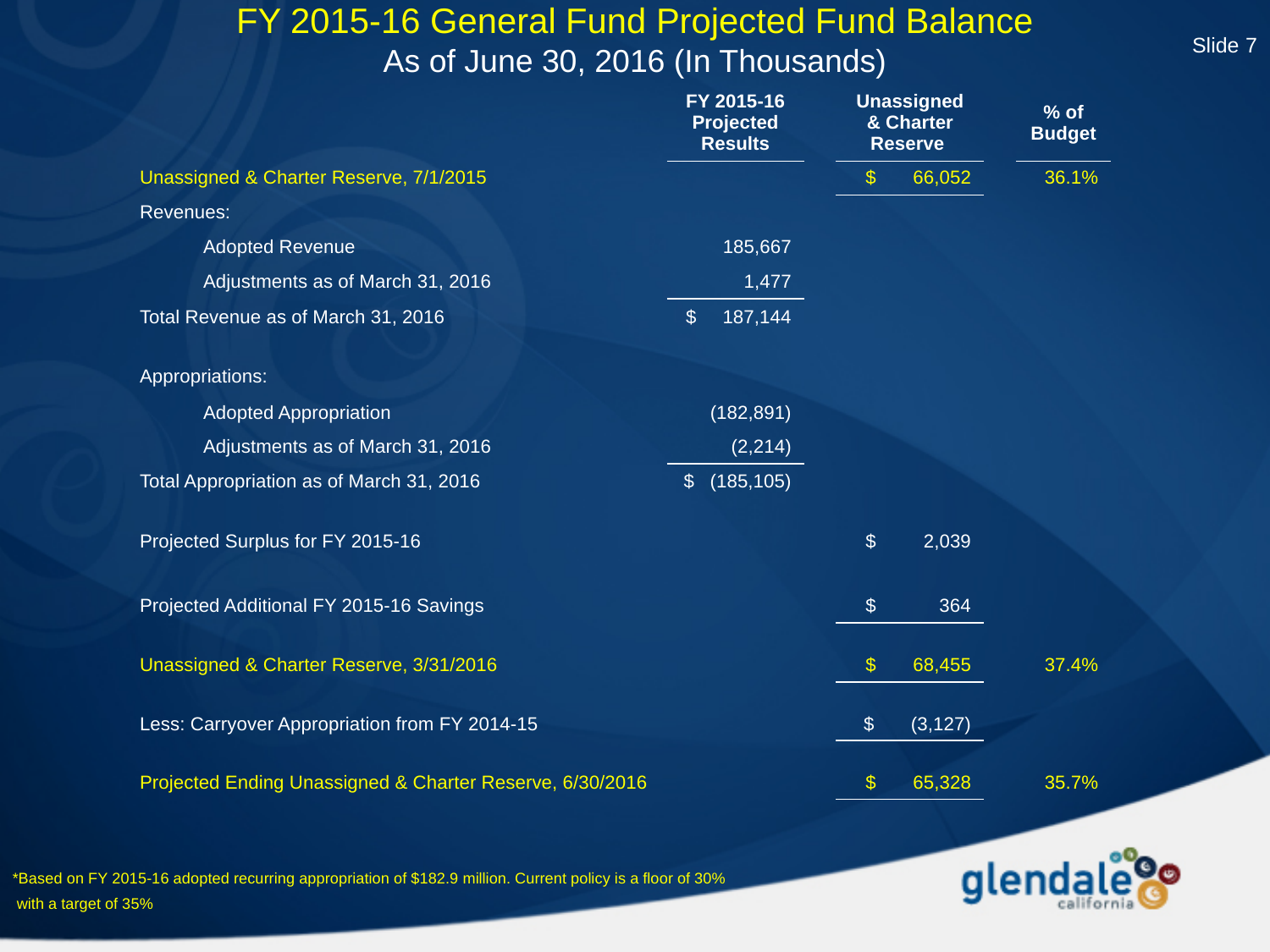

Slide 7
# FY 2015-16 General Fund Projected Fund Balance As of June 30, 2016 (In Thousands)
|  | FY 2015-16 Projected Results |  | Unassigned & Charter Reserve |  | % of Budget |
| --- | --- | --- | --- | --- | --- |
| Unassigned & Charter Reserve, 7/1/2015 |  |  | $ 66,052 |  | 36.1% |
| Revenues: |  |  |  |  |  |
| Adopted Revenue | 185,667 |  |  |  |  |
| Adjustments as of March 31, 2016 | 1,477 |  |  |  |  |
| Total Revenue as of March 31, 2016 | $ 187,144 |  |  |  |  |
|  |  |  |  |  |  |
| Appropriations: |  |  |  |  |  |
| Adopted Appropriation | (182,891) |  |  |  |  |
| Adjustments as of March 31, 2016 | (2,214) |  |  |  |  |
| Total Appropriation as of March 31, 2016 | $ (185,105) |  |  |  |  |
|  |  |  |  |  |  |
| Projected Surplus for FY 2015-16 |  |  | $ 2,039 |  |  |
|  |  |  |  |  |  |
| Projected Additional FY 2015-16 Savings |  |  | $ 364 |  |  |
|  |  |  |  |  |  |
| Unassigned & Charter Reserve, 3/31/2016 |  |  | $ 68,455 |  | 37.4% |
|  |  |  |  |  |  |
| Less: Carryover Appropriation from FY 2014-15 |  |  | $ (3,127) |  |  |
|  |  |  |  |  |  |
| Projected Ending Unassigned & Charter Reserve, 6/30/2016 |  |  | $ 65,328 |  | 35.7% |
*Based on FY 2015-16 adopted recurring appropriation of $182.9 million. Current policy is a floor of 30%
 with a target of 35%